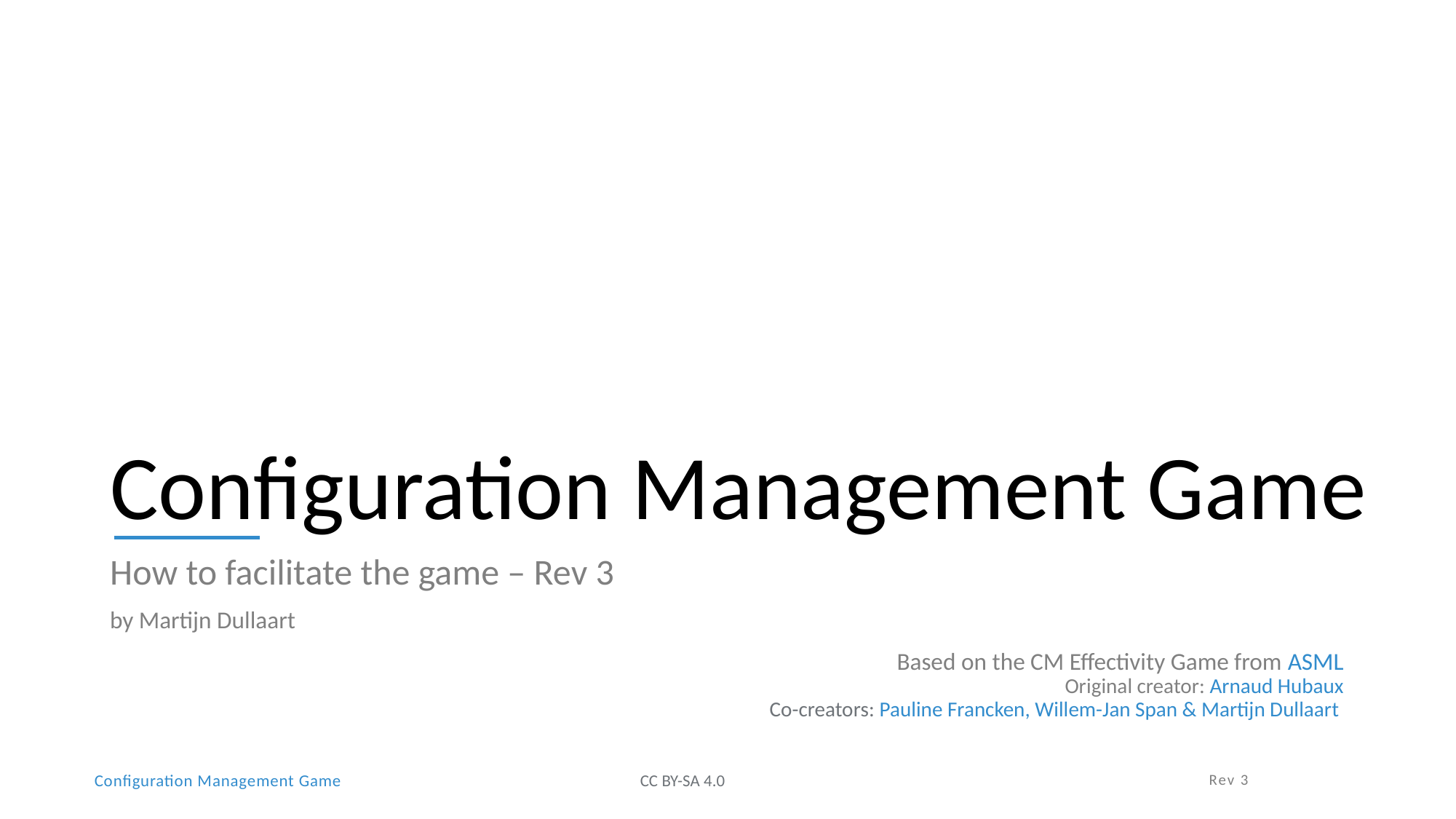

# Configuration Management Game
How to facilitate the game – Rev 3
by Martijn Dullaart
Based on the CM Effectivity Game from ASML
Original creator: Arnaud Hubaux
Co-creators: Pauline Francken, Willem-Jan Span & Martijn Dullaart
Rev 3